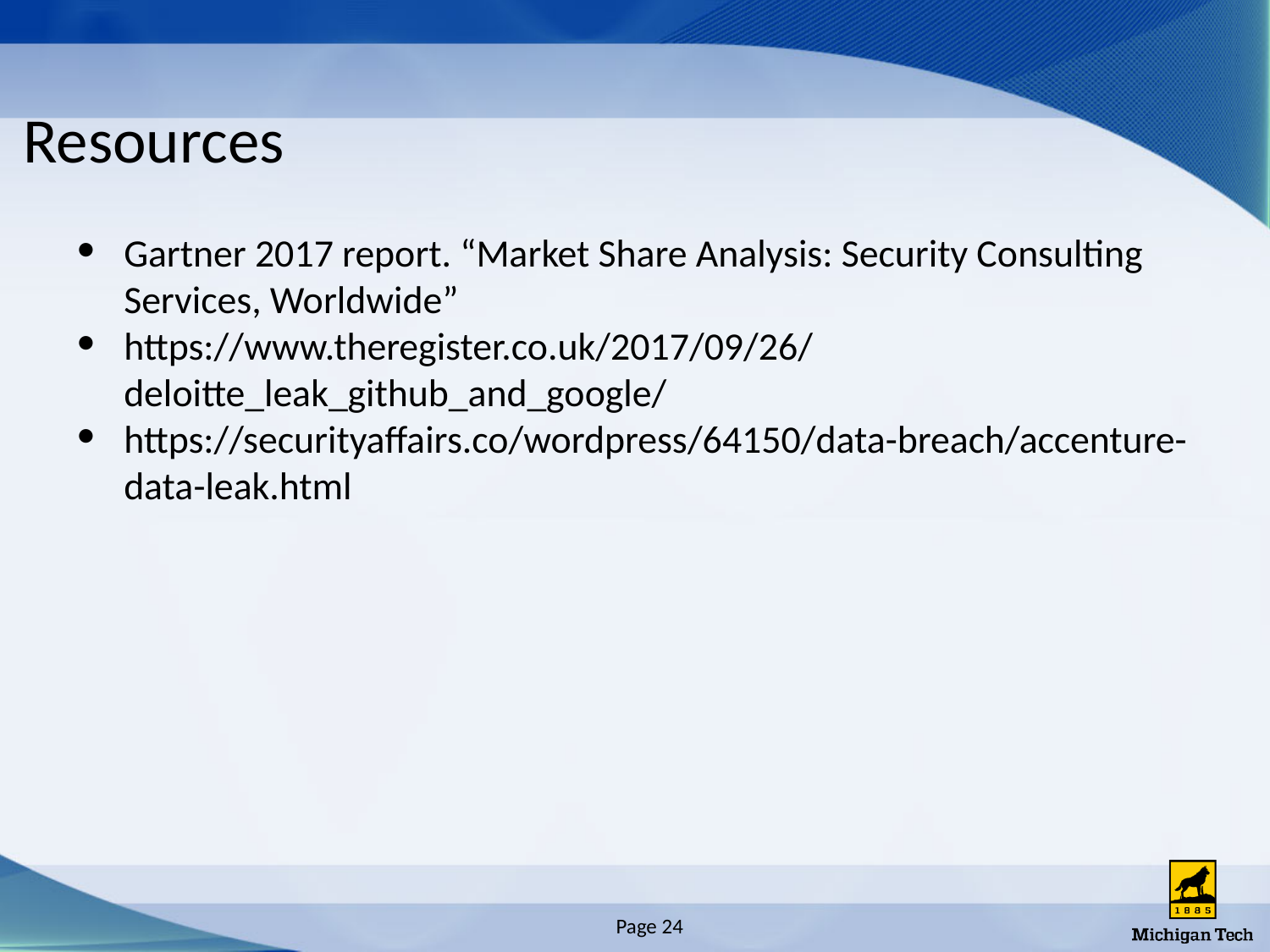

# Resources
Gartner 2017 report. “Market Share Analysis: Security Consulting Services, Worldwide”
https://www.theregister.co.uk/2017/09/26/deloitte_leak_github_and_google/
https://securityaffairs.co/wordpress/64150/data-breach/accenture-data-leak.html